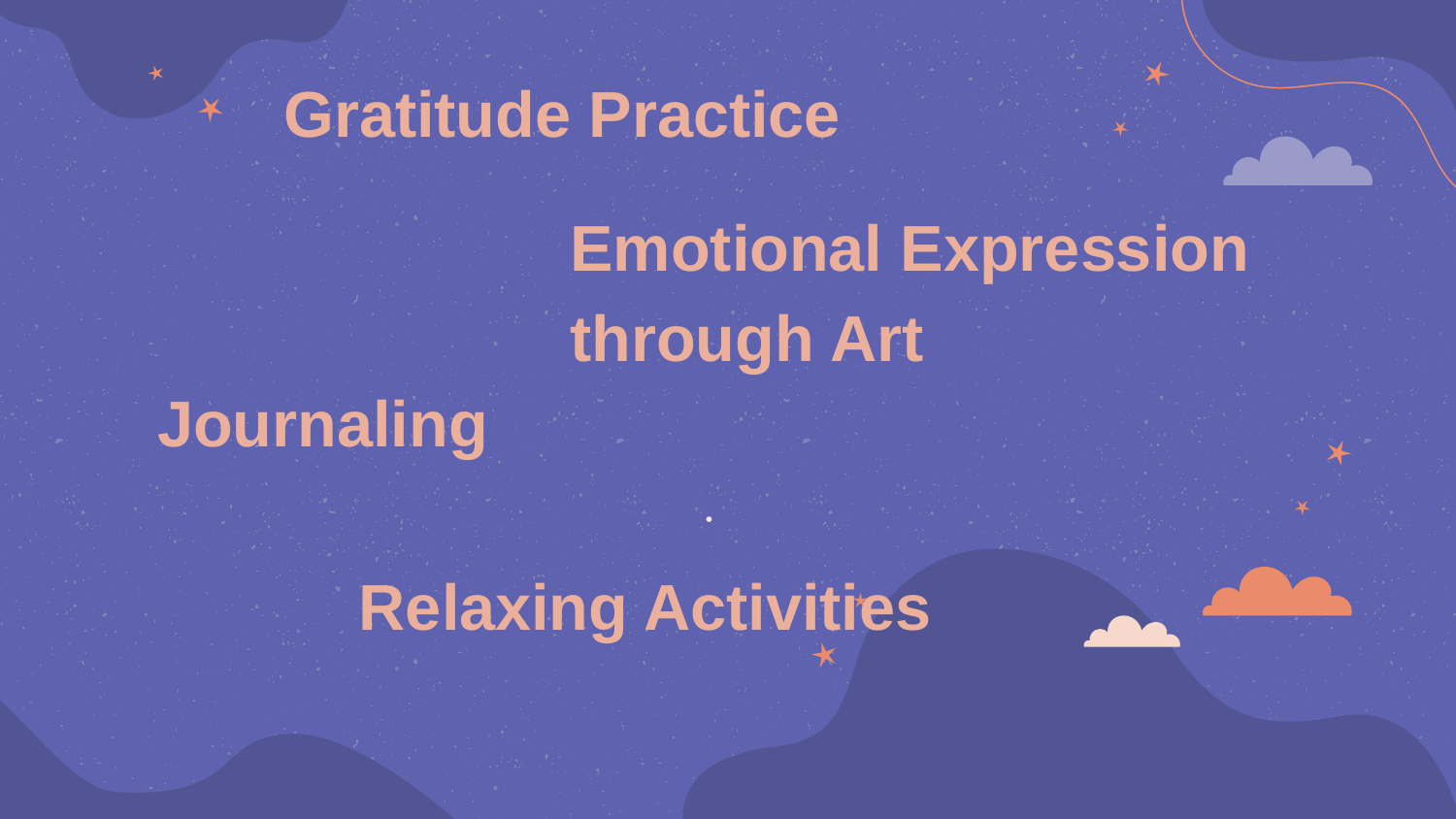

Gratitude Practice

Emotional Expression through Art
Journaling

 •
 Relaxing Activities
#